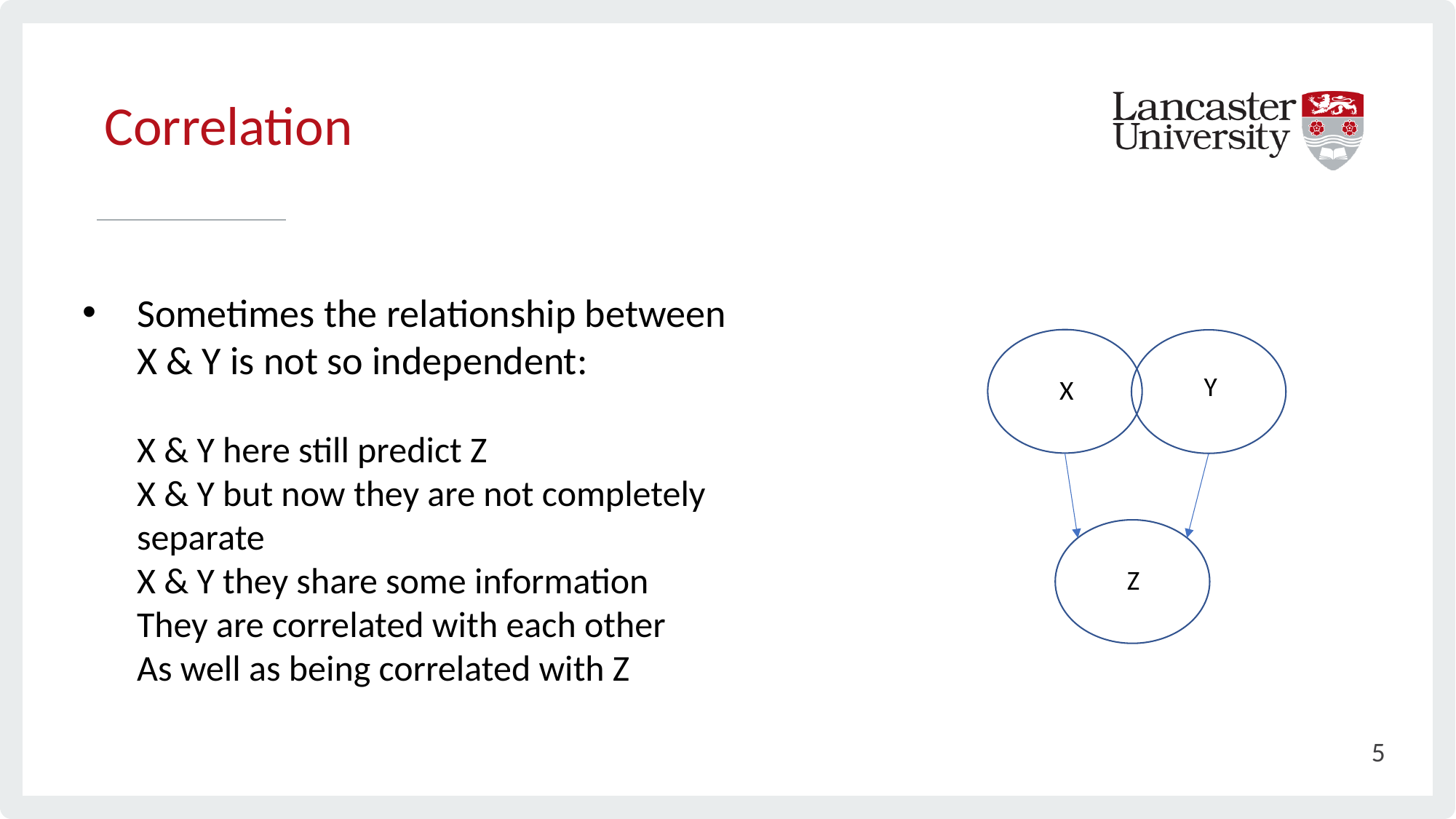

# Correlation

Sometimes the relationship between
X & Y is not so independent:

X & Y here still predict Z
X & Y but now they are not completely separate
X & Y they share some information
They are correlated with each other
As well as being correlated with Z

X

Y

Z
5